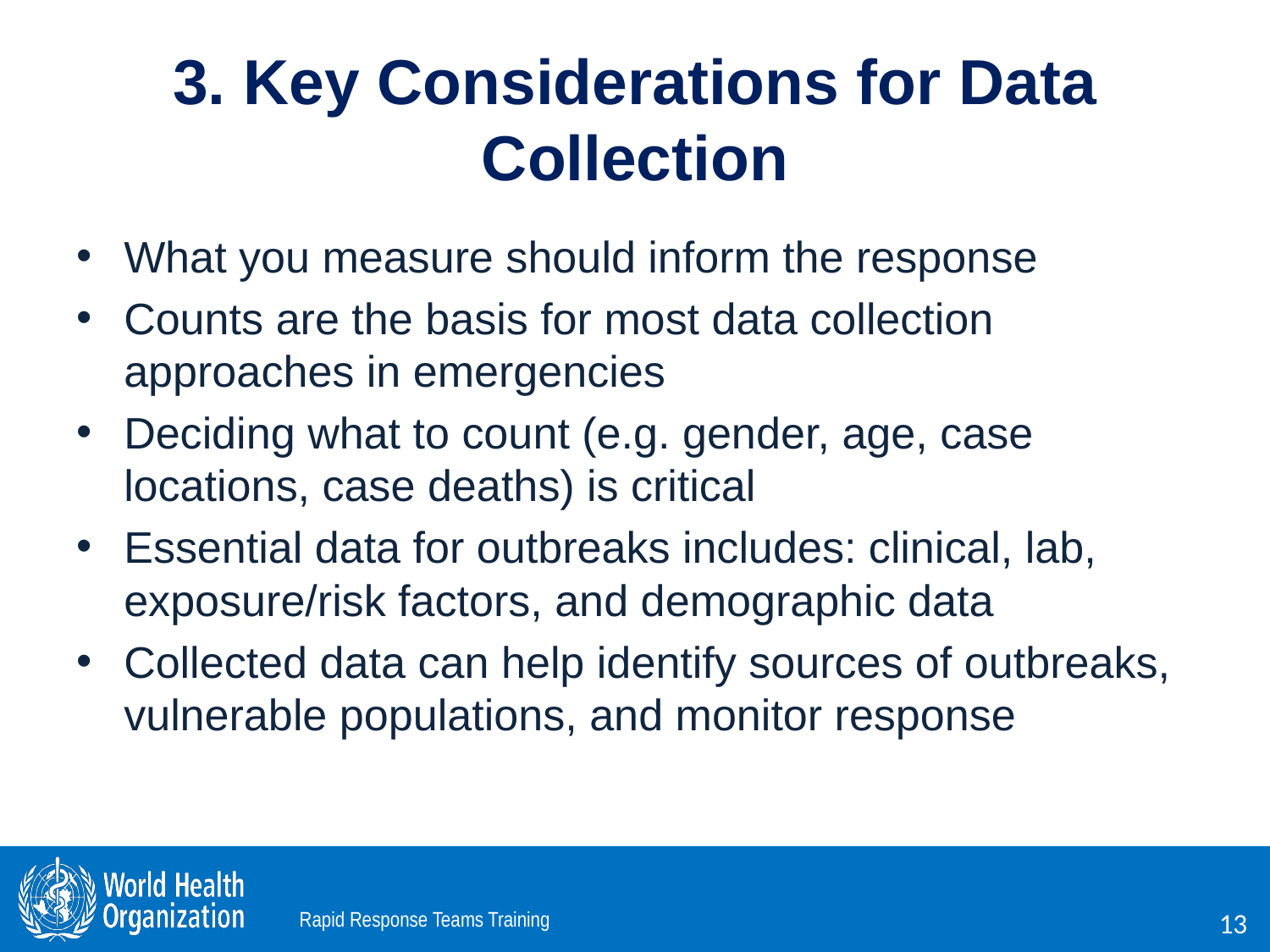

# 3. Key Considerations for Data Collection
What you measure should inform the response
Counts are the basis for most data collection approaches in emergencies
Deciding what to count (e.g. gender, age, case locations, case deaths) is critical
Essential data for outbreaks includes: clinical, lab, exposure/risk factors, and demographic data
Collected data can help identify sources of outbreaks, vulnerable populations, and monitor response